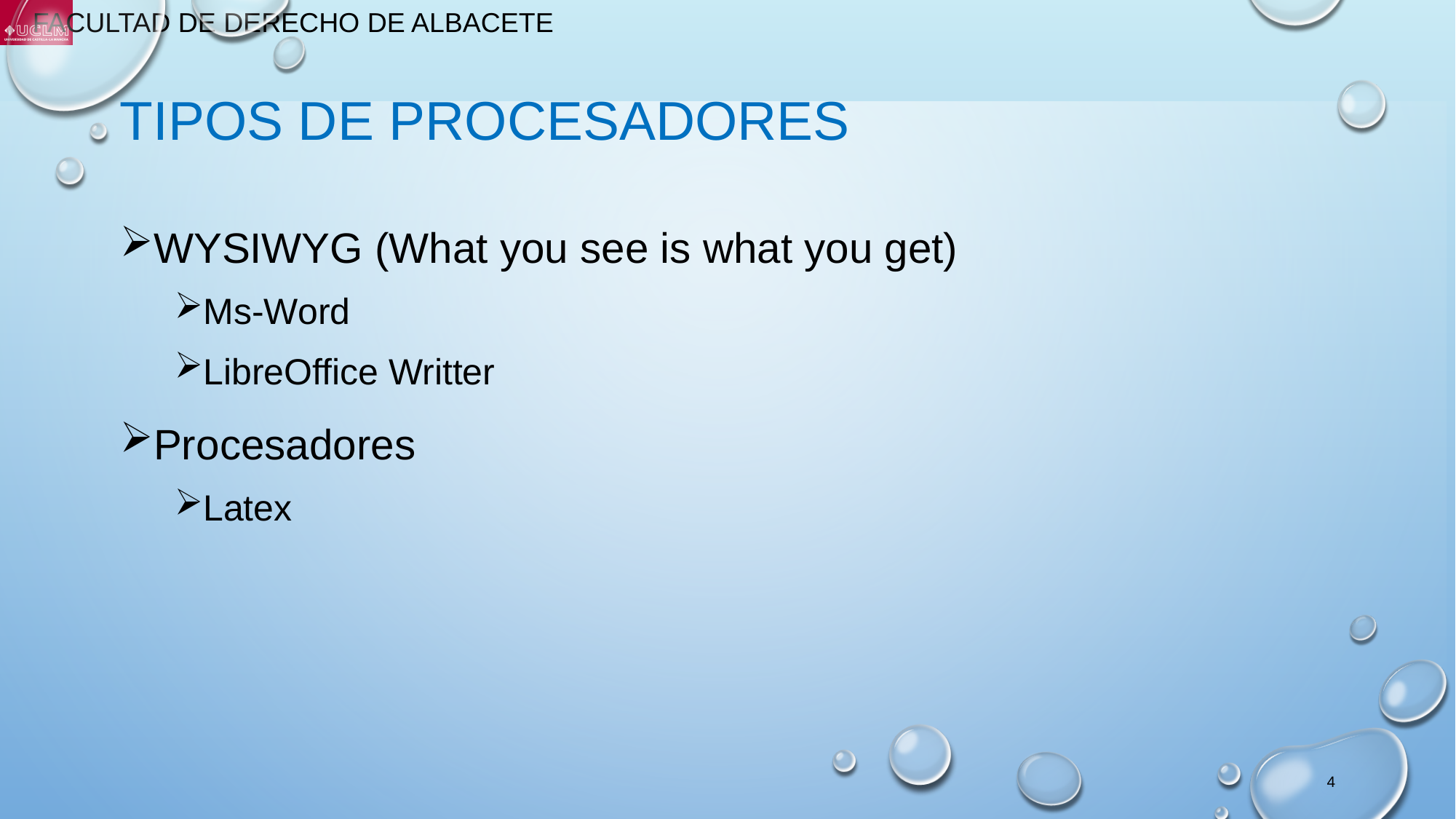

# Tipos de Procesadores
WYSIWYG (What you see is what you get)
Ms-Word
LibreOffice Writter
Procesadores
Latex

4